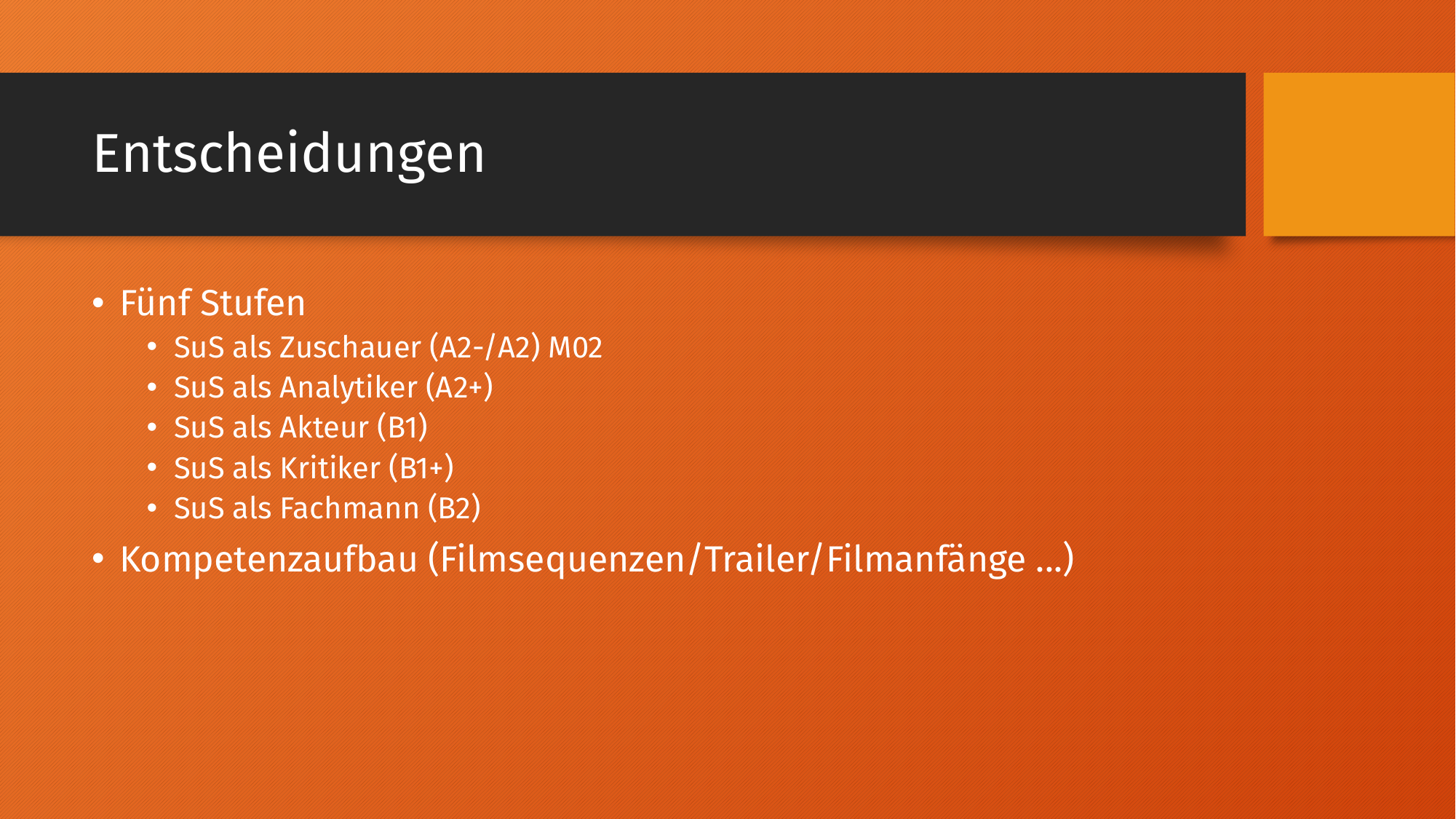

# Entscheidungen
Fünf Stufen
SuS als Zuschauer (A2-/A2) M02
SuS als Analytiker (A2+)
SuS als Akteur (B1)
SuS als Kritiker (B1+)
SuS als Fachmann (B2)
Kompetenzaufbau (Filmsequenzen/Trailer/Filmanfänge ...)